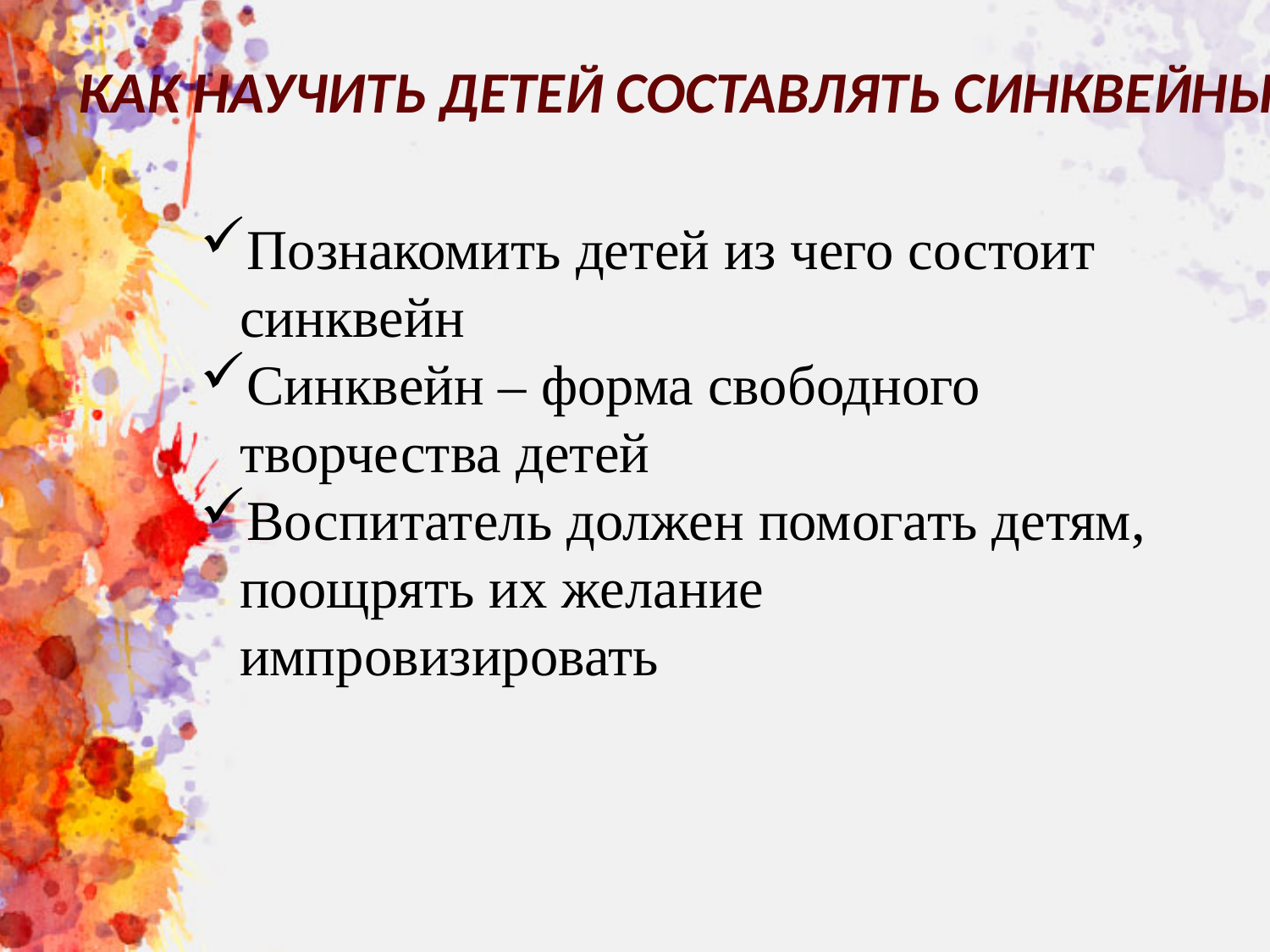

# КАК НАУЧИТЬ ДЕТЕЙ СОСТАВЛЯТЬ СИНКВЕЙНЫ
Познакомить детей из чего состоит синквейн
Синквейн – форма свободного творчества детей
Воспитатель должен помогать детям, поощрять их желание импровизировать